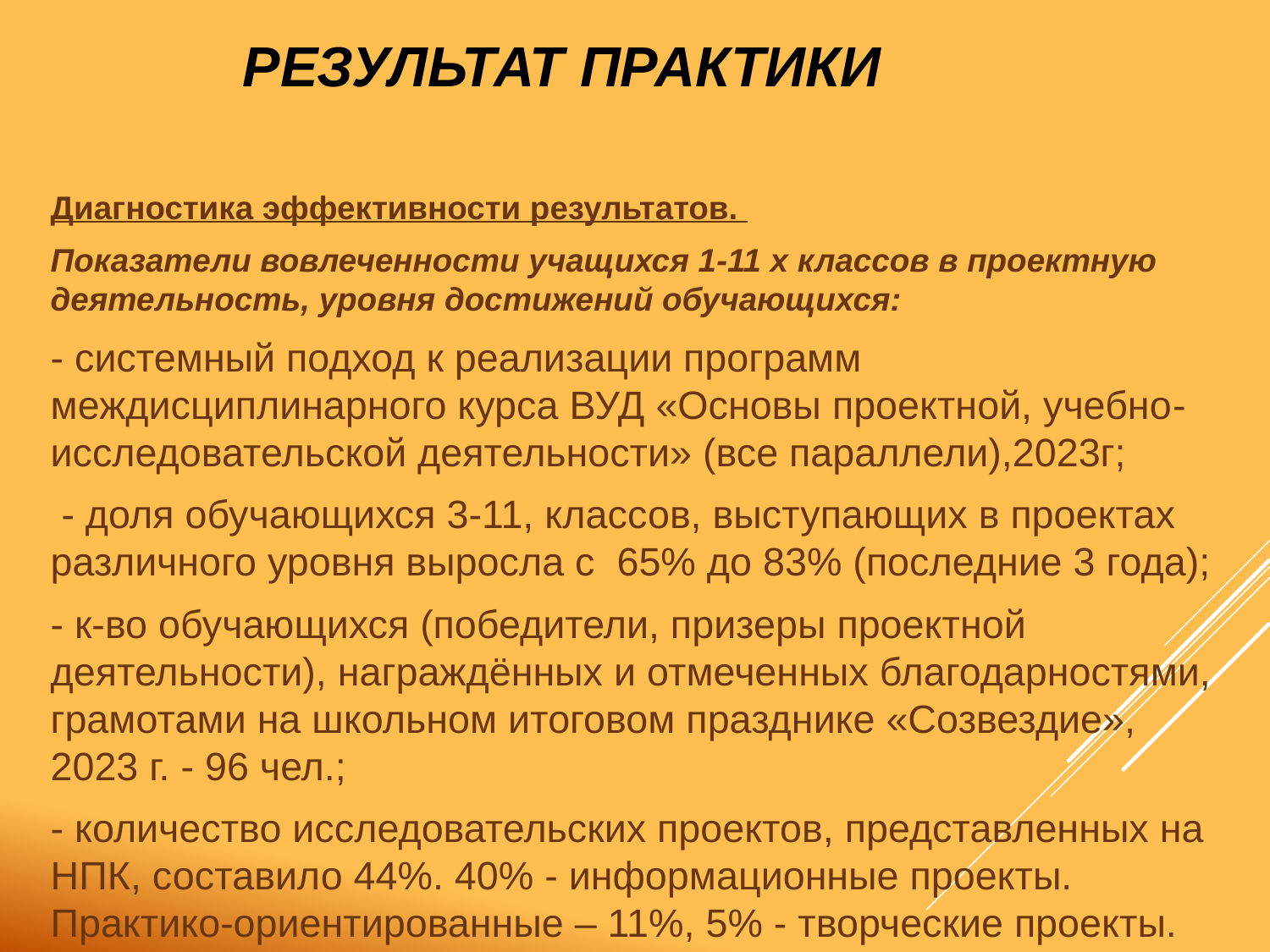

# Результат практики
Диагностика эффективности результатов.
Показатели вовлеченности учащихся 1-11 х классов в проектную деятельность, уровня достижений обучающихся:
- системный подход к реализации программ междисциплинарного курса ВУД «Основы проектной, учебно-исследовательской деятельности» (все параллели),2023г;
 - доля обучающихся 3-11, классов, выступающих в проектах различного уровня выросла с  65% до 83% (последние 3 года);
- к-во обучающихся (победители, призеры проектной деятельности), награждённых и отмеченных благодарностями, грамотами на школьном итоговом празднике «Созвездие», 2023 г. - 96 чел.;
- количество исследовательских проектов, представленных на НПК, составило 44%. 40% - информационные проекты. Практико-ориентированные – 11%, 5% - творческие проекты.